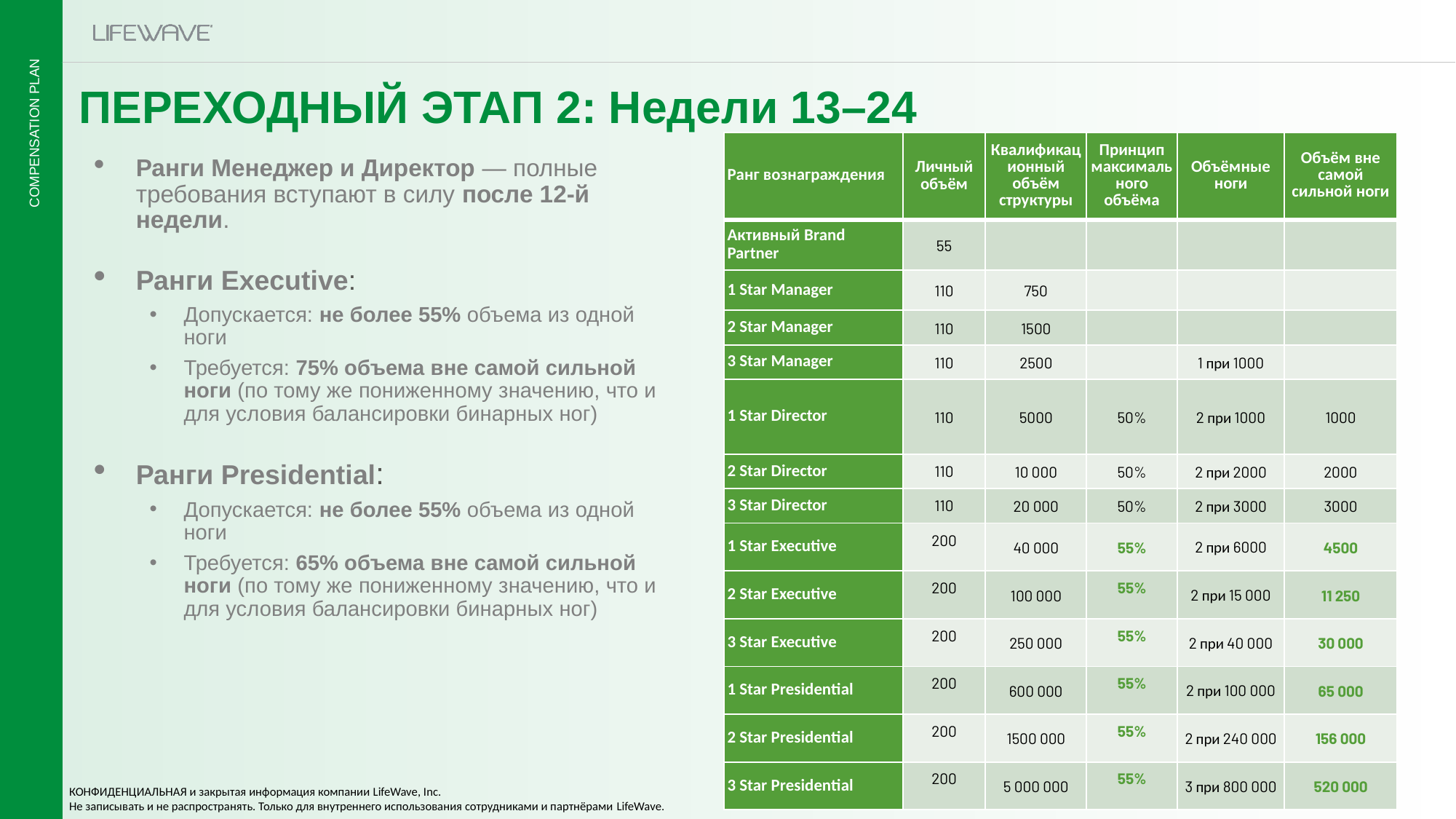

ПЕРЕХОДНЫЙ ЭТАП 2: Недели 13–24
| Ранг вознаграждения | Личный объём | Квалификационный объём структуры | Принцип максимального объёма | Объёмные ноги | Объём вне самой сильной ноги |
| --- | --- | --- | --- | --- | --- |
| Активный Brand Partner | 55 |  |  |  |  |
| 1 Star Manager | 110 | 750 |  |  |  |
| 2 Star Manager | 110 | 1500 |  |  |  |
| 3 Star Manager | 110 | 2500 |  | 1 при 1000 |  |
| 1 Star Director | 110 | 5000 | 50% | 2 при 1000 | 1000 |
| 2 Star Director | 110 | 10 000 | 50% | 2 при 2000 | 2000 |
| 3 Star Director | 110 | 20 000 | 50% | 2 при 3000 | 3000 |
| 1 Star Executive | 200 | 40 000 | 55% | 2 при 6000 | 4500 |
| 2 Star Executive | 200 | 100 000 | 55% | 2 при 15 000 | 11 250 |
| 3 Star Executive | 200 | 250 000 | 55% | 2 при 40 000 | 30 000 |
| 1 Star Presidential | 200 | 600 000 | 55% | 2 при 100 000 | 65 000 |
| 2 Star Presidential | 200 | 1500 000 | 55% | 2 при 240 000 | 156 000 |
| 3 Star Presidential | 200 | 5 000 000 | 55% | 3 при 800 000 | 520 000 |
Ранги Менеджер и Директор — полные требования вступают в силу после 12-й недели.

Ранги Executive:
Допускается: не более 55% объема из одной ноги
Требуется: 75% объема вне самой сильной ноги (по тому же пониженному значению, что и для условия балансировки бинарных ног)

Ранги Presidential:
Допускается: не более 55% объема из одной ноги
Требуется: 65% объема вне самой сильной ноги (по тому же пониженному значению, что и для условия балансировки бинарных ног)

КОНФИДЕНЦИАЛЬНАЯ и закрытая информация компании LifeWave, Inc.
Не записывать и не распространять. Только для внутреннего использования сотрудниками и партнёрами LifeWave.